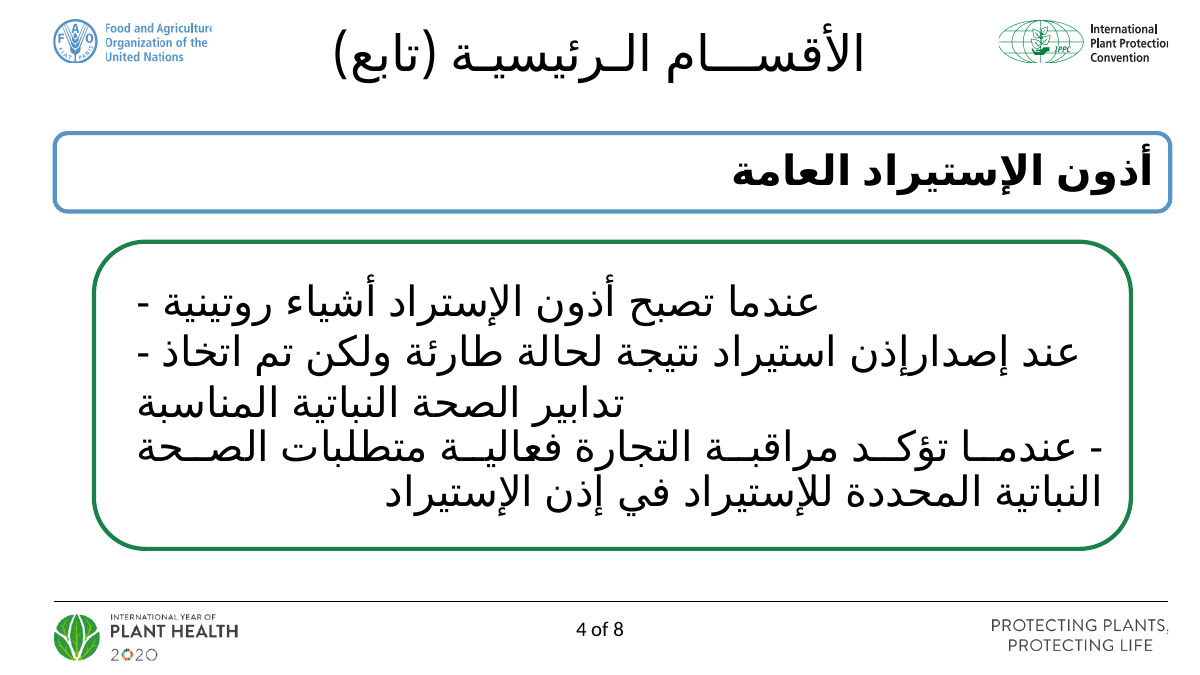

الأقســـام الـرئيسيـة (تابع)
أذون الإستيراد العامة
- عندما تصبح أذون الإستراد أشياء روتينية
- عند إصدارإذن استيراد نتيجة لحالة طارئة ولكن تم اتخاذ تدابير الصحة النباتية المناسبة
- عندما تؤكد مراقبة التجارة فعالية متطلبات الصحة النباتية المحددة للإستيراد في إذن الإستيراد
4 of 8